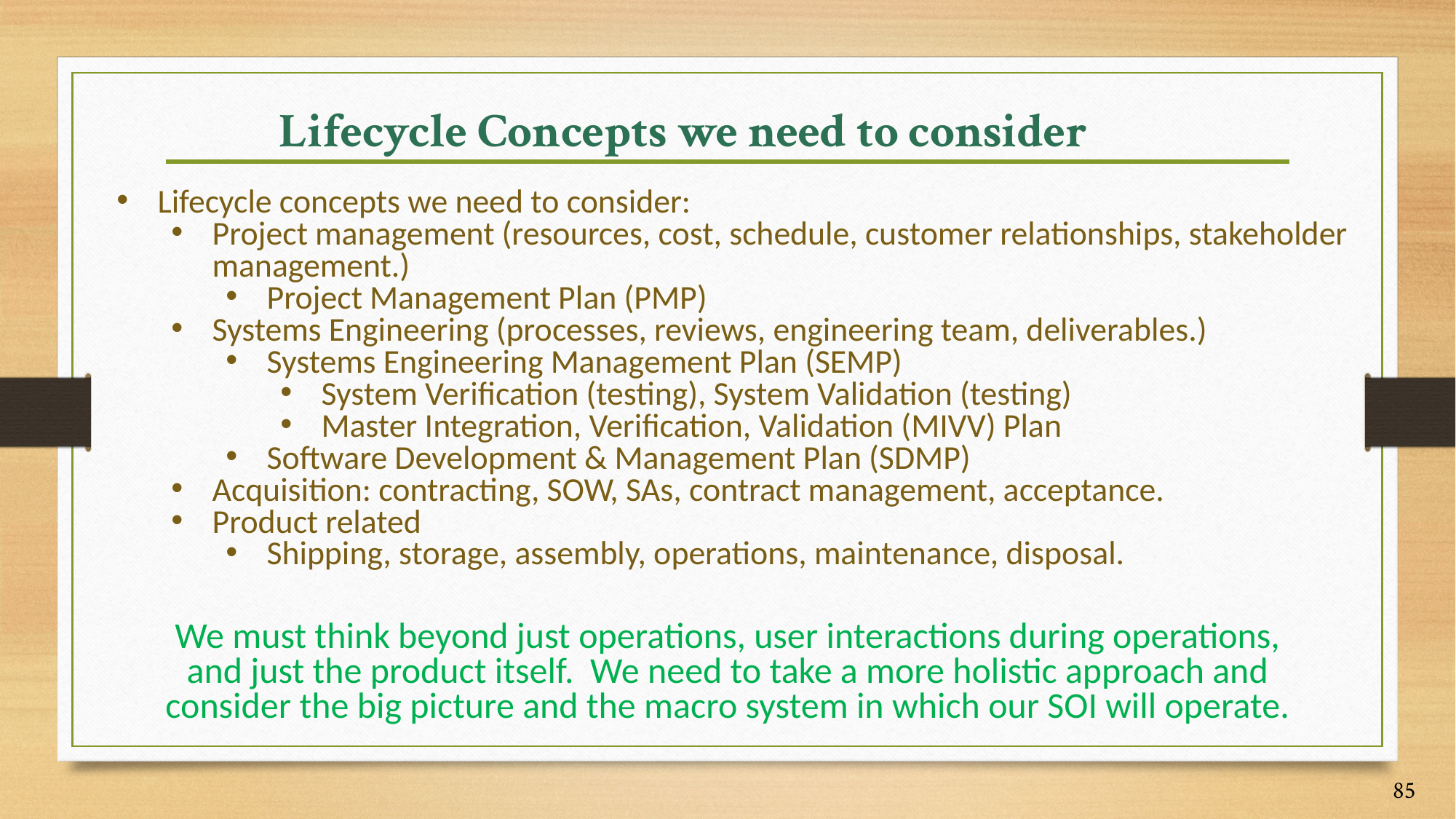

# Lifecycle Concepts we need to consider
Lifecycle concepts we need to consider:
Project management (resources, cost, schedule, customer relationships, stakeholder management.)
Project Management Plan (PMP)
Systems Engineering (processes, reviews, engineering team, deliverables.)
Systems Engineering Management Plan (SEMP)
System Verification (testing), System Validation (testing)
Master Integration, Verification, Validation (MIVV) Plan
Software Development & Management Plan (SDMP)
Acquisition: contracting, SOW, SAs, contract management, acceptance.
Product related
Shipping, storage, assembly, operations, maintenance, disposal.

We must think beyond just operations, user interactions during operations, and just the product itself.  We need to take a more holistic approach and consider the big picture and the macro system in which our SOI will operate.
85